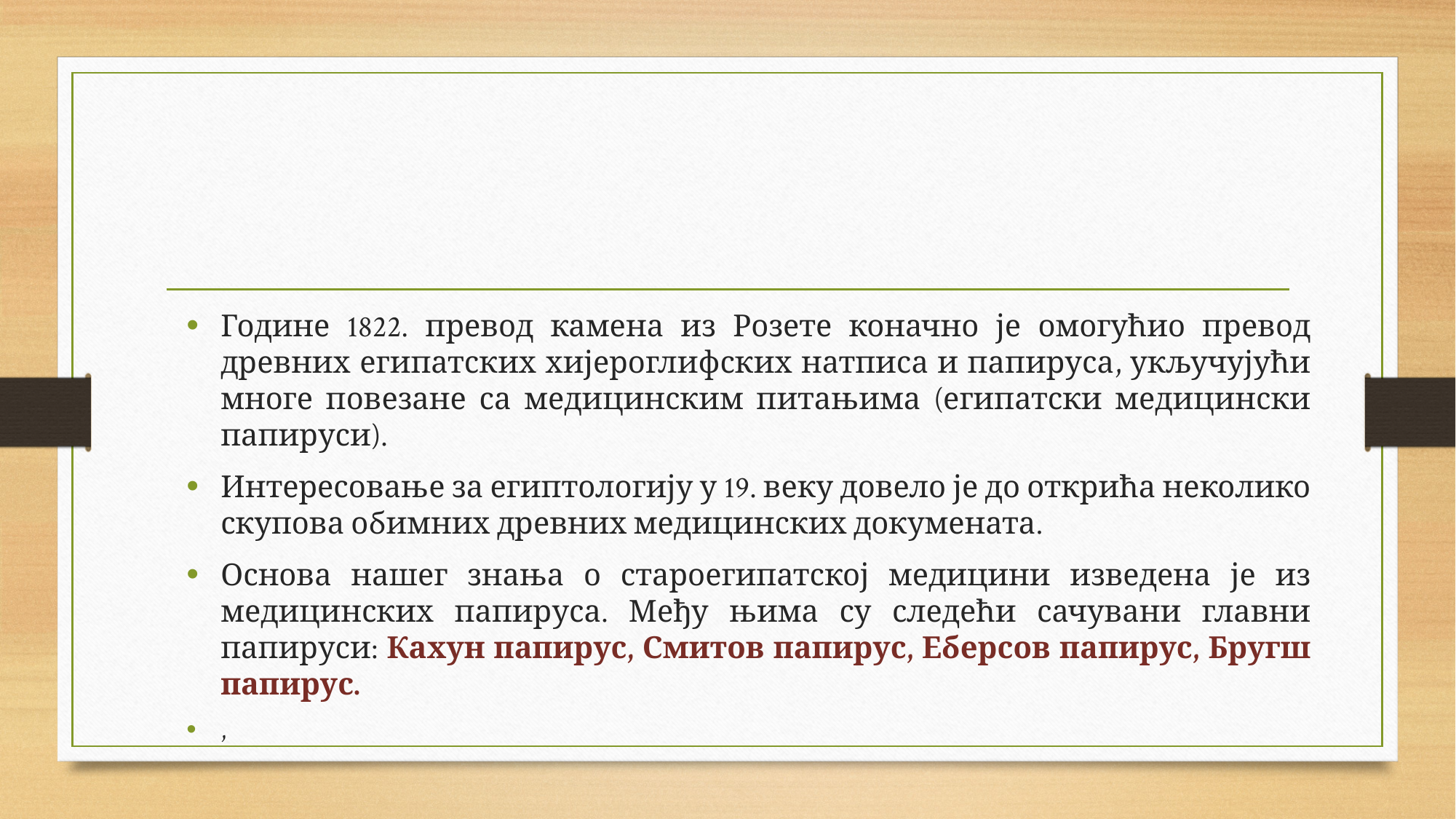

Године 1822. превод камена из Розете коначно је омогућио превод древних египатских хијероглифских натписа и папируса, укључујући многе повезане са медицинским питањима (египатски медицински папируси).
Интересовање за египтологију у 19. веку довело је до открића неколико скупова обимних древних медицинских докумената.
Основа нашег знања о староегипатској медицини изведена је из медицинских папируса. Међу њима су следећи сачувани главни папируси: Кахун папирус, Смитов папирус, Еберсов папирус, Бругш папирус.
,